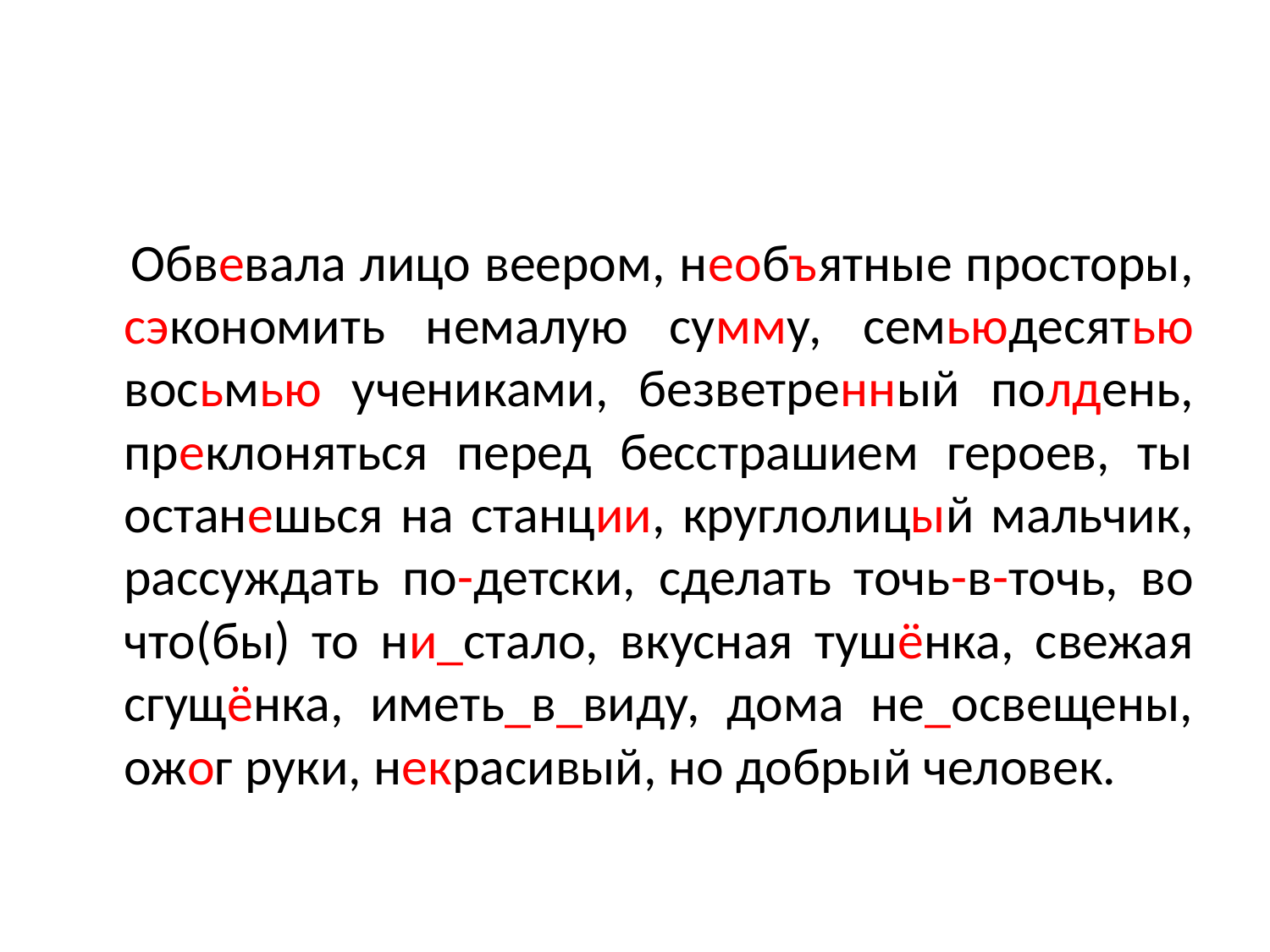

#
    Обвевала лицо веером, необъятные просторы, сэкономить немалую сумму, семьюдесятью восьмью учениками, безветренный полдень, преклоняться перед бесстрашием героев, ты останешься на станции, круглолицый мальчик, рассуждать по-детски, сделать точь-в-точь, во что(бы) то ни_стало, вкусная тушёнка, свежая сгущёнка, иметь_в_виду, дома не_освещены, ожог руки, некрасивый, но добрый человек.